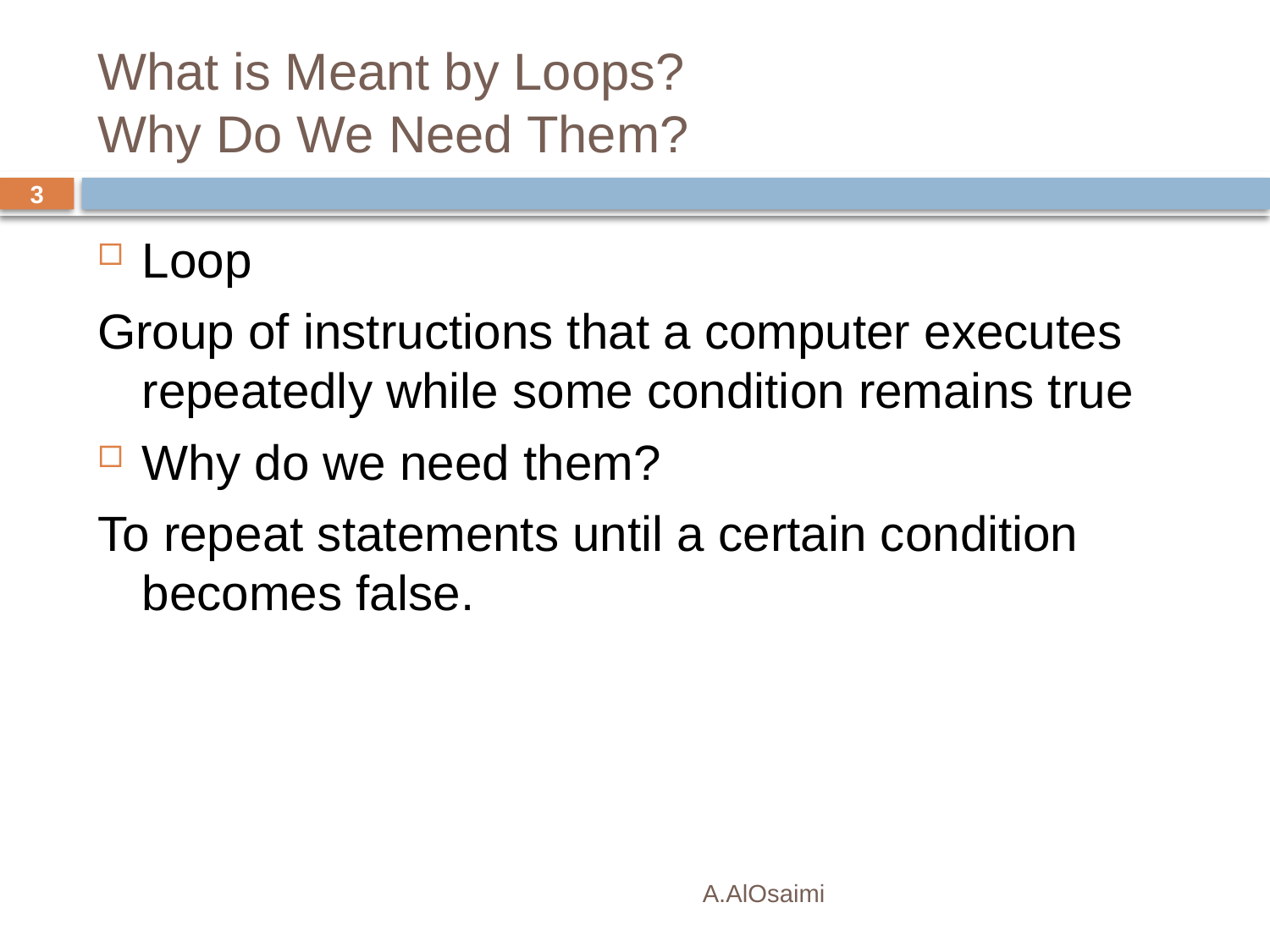

# What is Meant by Loops? Why Do We Need Them?
3
Loop
Group of instructions that a computer executes repeatedly while some condition remains true
Why do we need them?
To repeat statements until a certain condition becomes false.

A.AlOsaimi